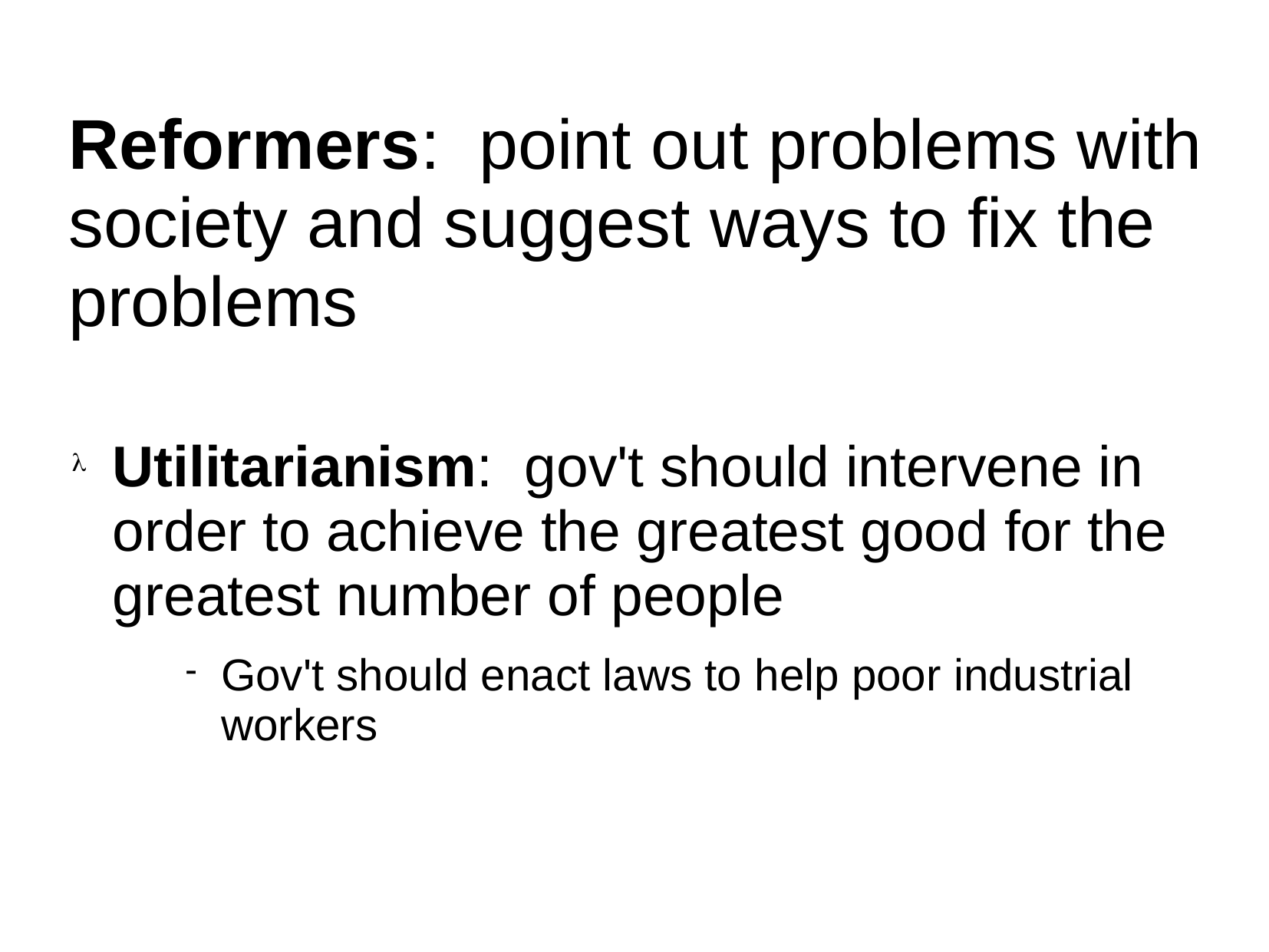

# Reformers:  point out problems with society and suggest ways to fix the problems
Utilitarianism:  gov't should intervene in order to achieve the greatest good for the greatest number of people
Gov't should enact laws to help poor industrial workers